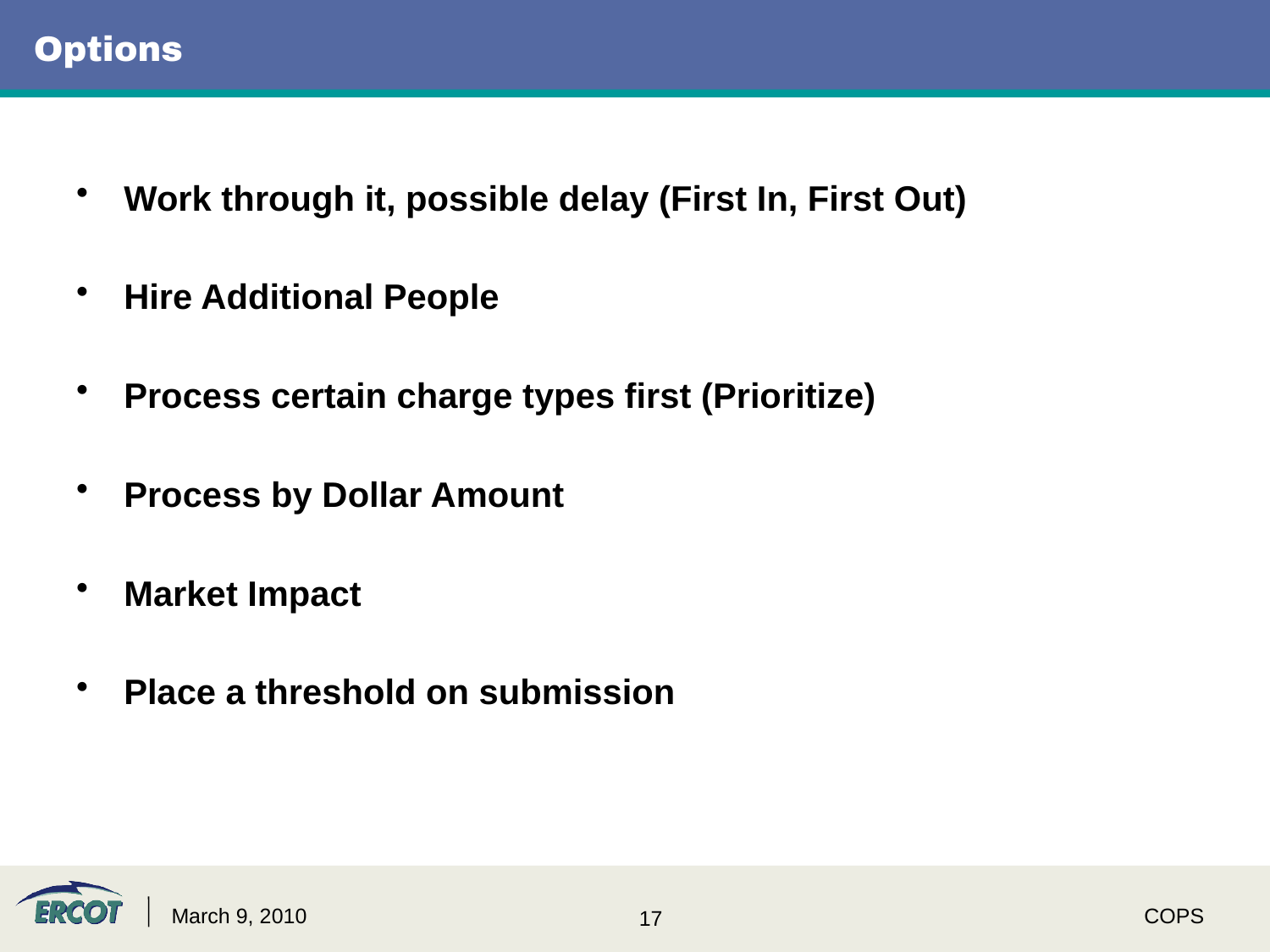

# Options
Work through it, possible delay (First In, First Out)

Hire Additional People

Process certain charge types first (Prioritize)

Process by Dollar Amount

Market Impact

Place a threshold on submission

March 9, 2010
COPS